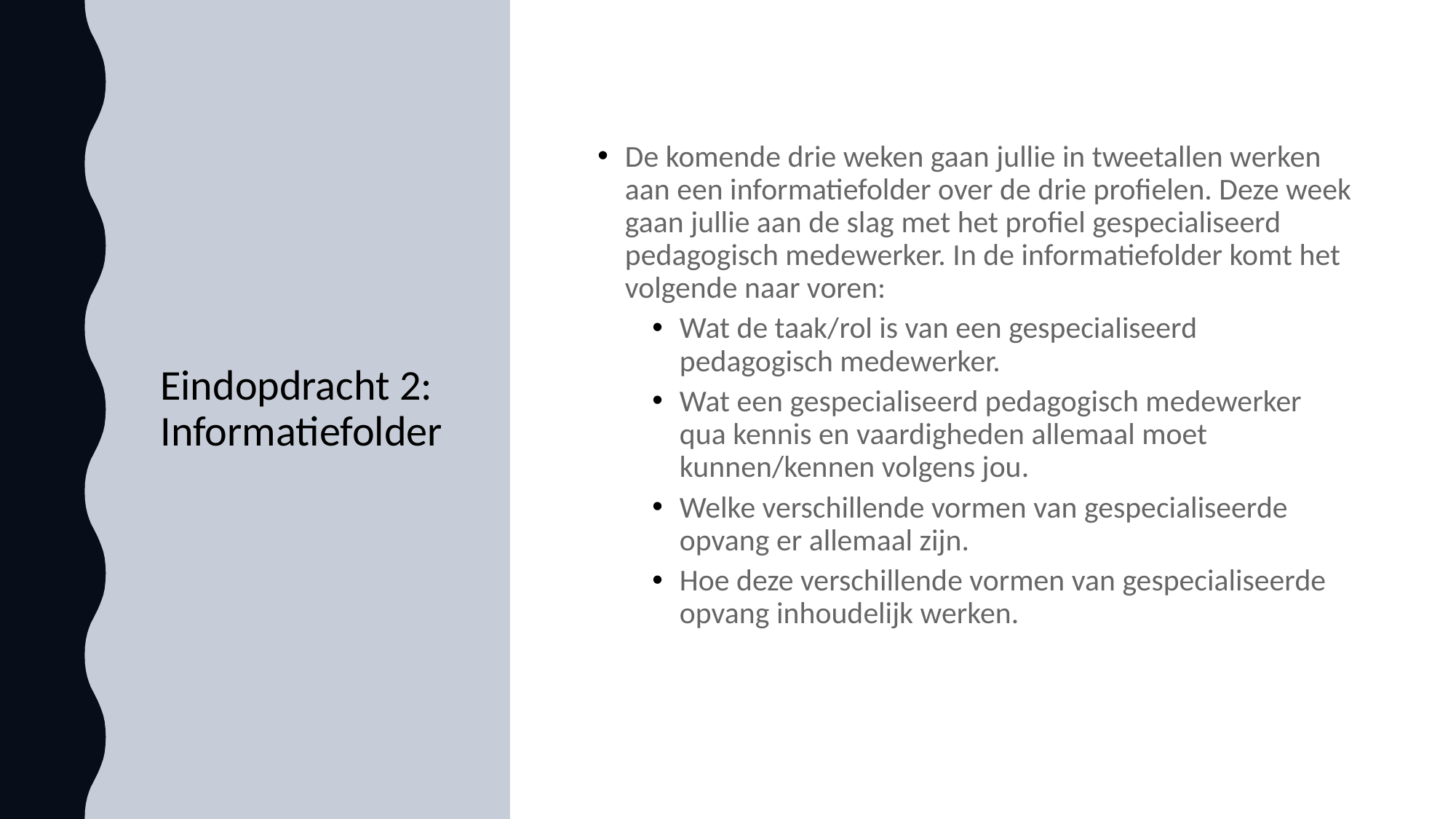

# Eindopdracht 2: Informatiefolder
De komende drie weken gaan jullie in tweetallen werken aan een informatiefolder over de drie profielen. Deze week gaan jullie aan de slag met het profiel gespecialiseerd pedagogisch medewerker. In de informatiefolder komt het volgende naar voren:
Wat de taak/rol is van een gespecialiseerd pedagogisch medewerker.
Wat een gespecialiseerd pedagogisch medewerker qua kennis en vaardigheden allemaal moet kunnen/kennen volgens jou.
Welke verschillende vormen van gespecialiseerde opvang er allemaal zijn.
Hoe deze verschillende vormen van gespecialiseerde opvang inhoudelijk werken.